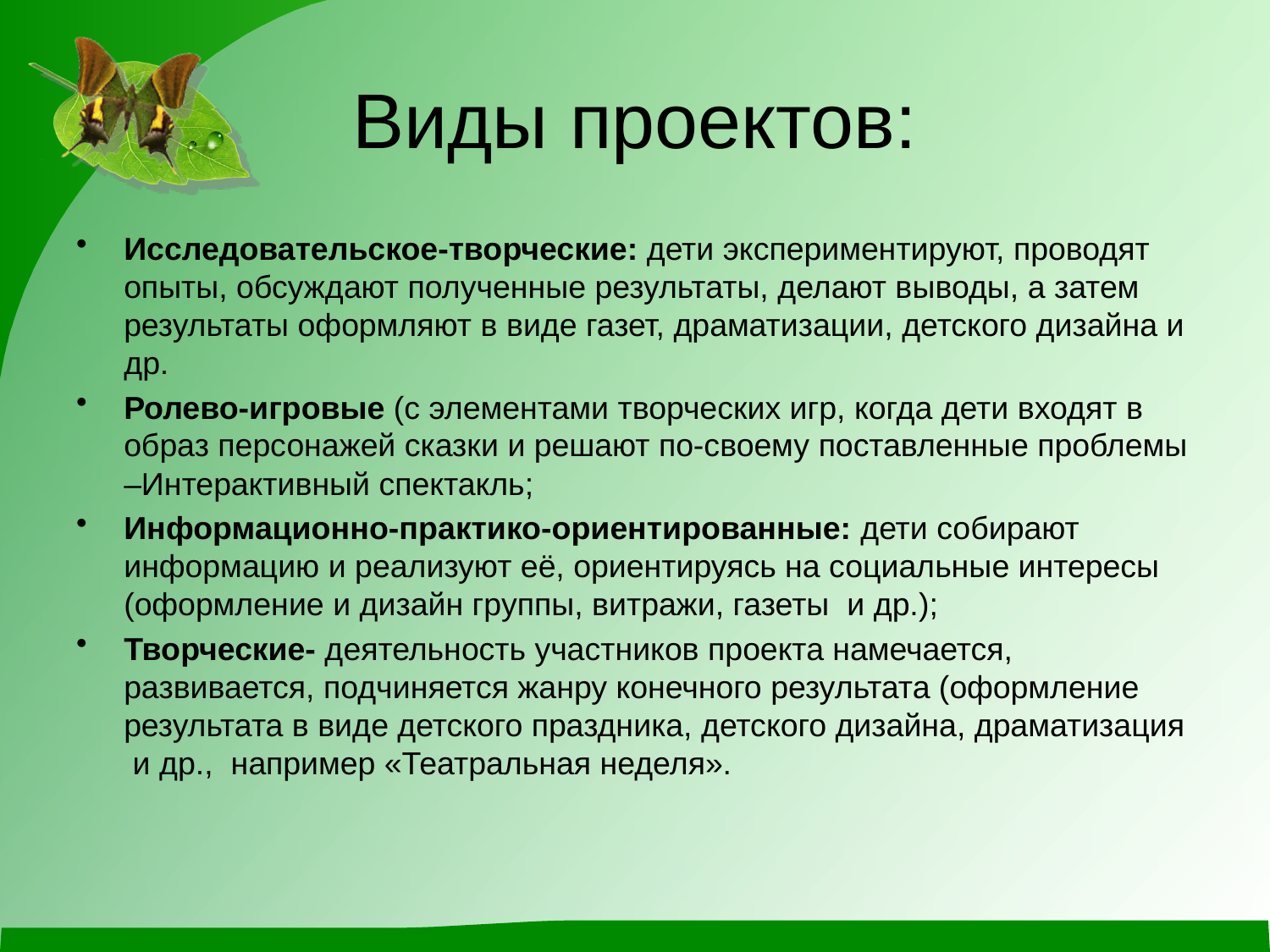

# Виды проектов:
Исследовательское-творческие: дети экспериментируют, проводят опыты, обсуждают полученные результаты, делают выводы, а затем результаты оформляют в виде газет, драматизации, детского дизайна и др.
Ролево-игровые (с элементами творческих игр, когда дети входят в образ персонажей сказки и решают по-своему поставленные проблемы –Интерактивный спектакль;
Информационно-практико-ориентированные: дети собирают информацию и реализуют её, ориентируясь на социальные интересы (оформление и дизайн группы, витражи, газеты  и др.);
Творческие- деятельность участников проекта намечается, развивается, подчиняется жанру конечного результата (оформление результата в виде детского праздника, детского дизайна, драматизация  и др.,  например «Театральная неделя».